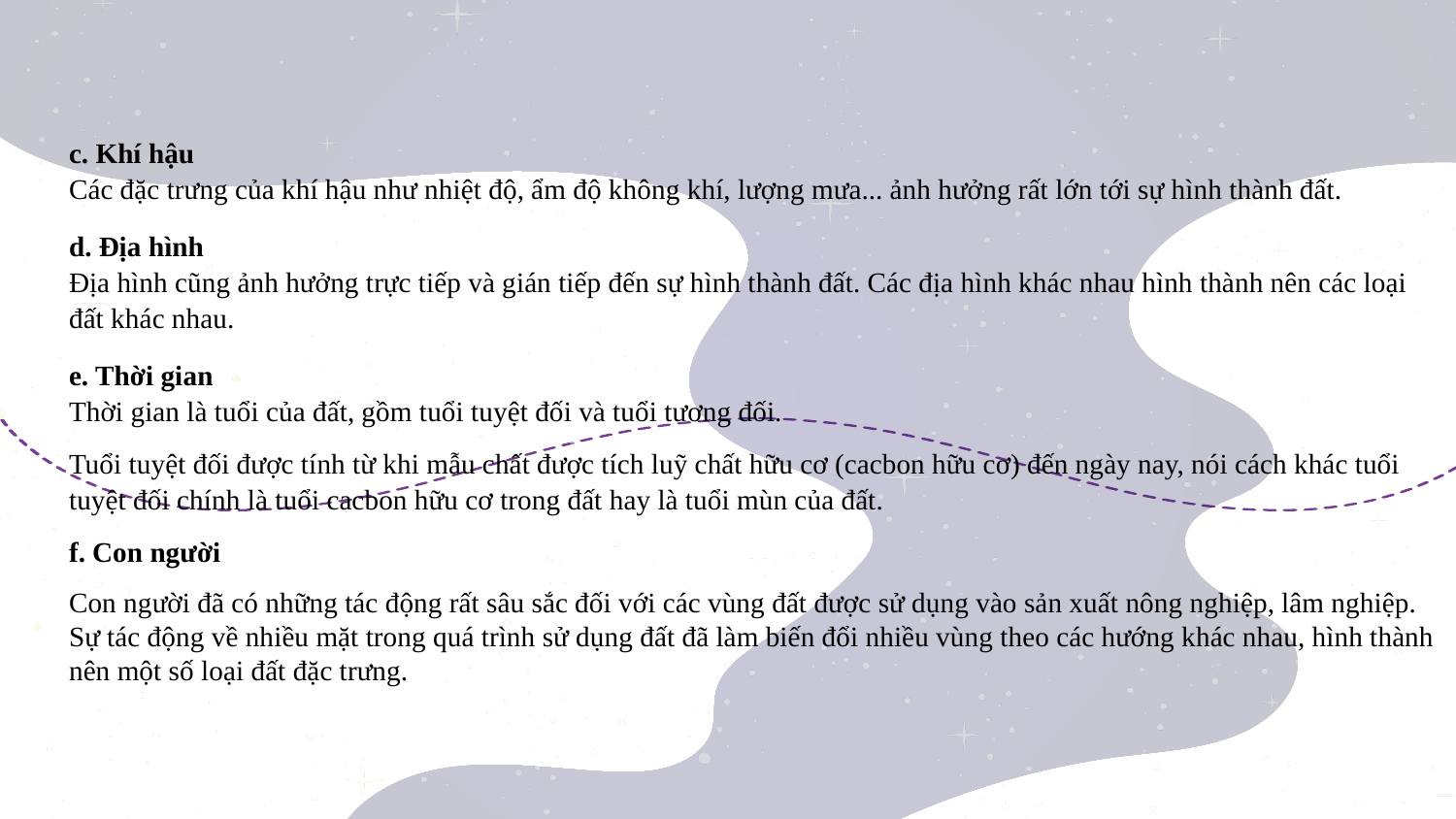

c. Khí hậu
Các đặc trưng của khí hậu như nhiệt độ, ẩm độ không khí, lượng mưa... ảnh hưởng rất lớn tới sự hình thành đất.
d. Ðịa hình
Ðịa hình cũng ảnh hưởng trực tiếp và gián tiếp đến sự hình thành đất. Các địa hình khác nhau hình thành nên các loại đất khác nhau.
e. Thời gian
Thời gian là tuổi của đất, gồm tuổi tuyệt đối và tuổi tương đối.
Tuổi tuyệt đối được tính từ khi mẫu chất được tích luỹ chất hữu cơ (cacbon hữu cơ) đến ngày nay, nói cách khác tuổi tuyệt đối chính là tuổi cacbon hữu cơ trong đất hay là tuổi mùn của đất.
f. Con người
Con người đã có những tác động rất sâu sắc đối với các vùng đất được sử dụng vào sản xuất nông nghiệp, lâm nghiệp. Sự tác động về nhiều mặt trong quá trình sử dụng đất đã làm biến đổi nhiều vùng theo các hướng khác nhau, hình thành nên một số loại đất đặc trưng.